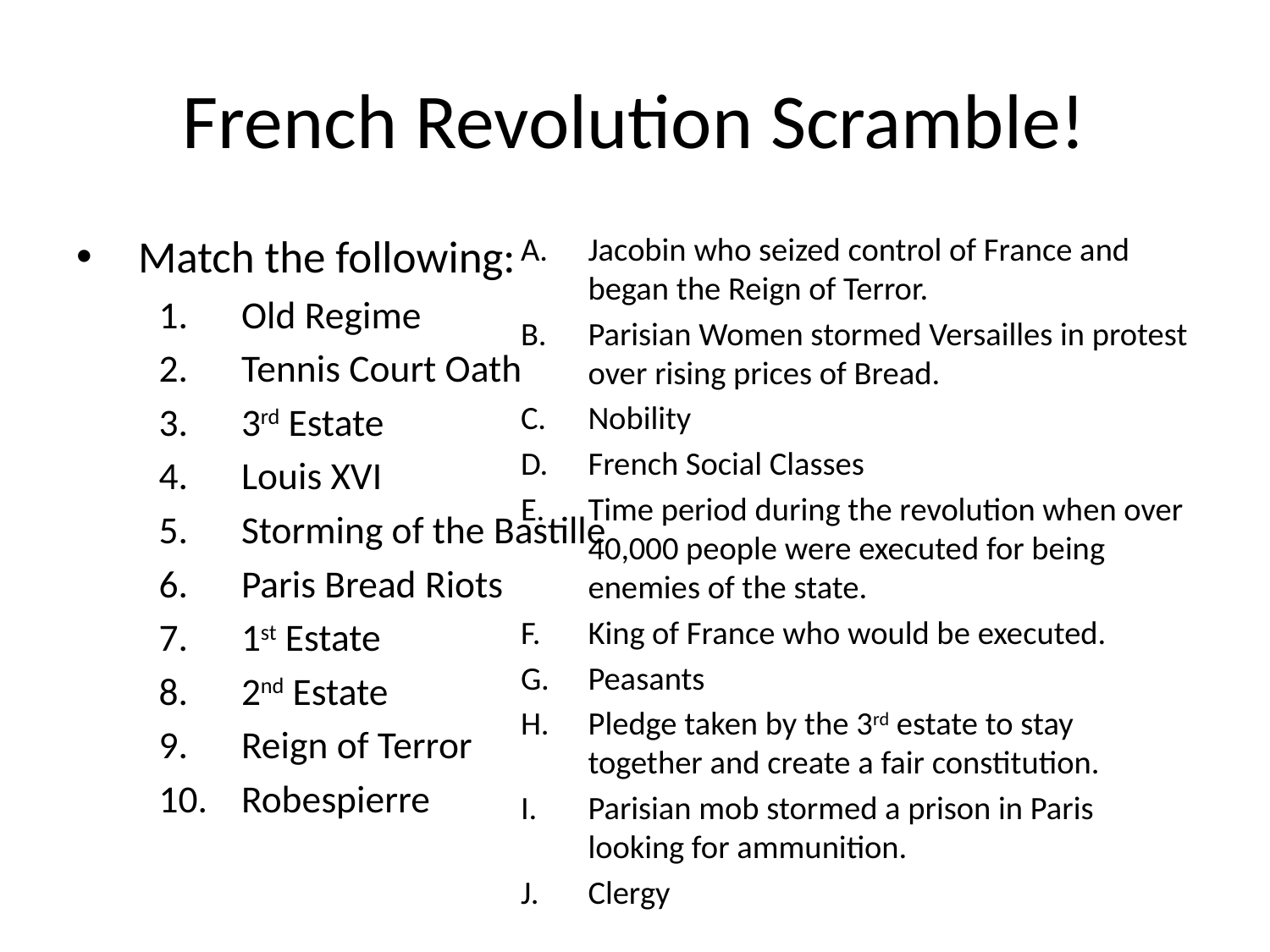

# French Revolution Scramble!
Match the following:
Old Regime
Tennis Court Oath
3rd Estate
Louis XVI
Storming of the Bastille
Paris Bread Riots
1st Estate
2nd Estate
Reign of Terror
Robespierre

Jacobin who seized control of France and began the Reign of Terror.
Parisian Women stormed Versailles in protest over rising prices of Bread.
Nobility
French Social Classes
Time period during the revolution when over 40,000 people were executed for being enemies of the state.
King of France who would be executed.
Peasants
Pledge taken by the 3rd estate to stay together and create a fair constitution.
Parisian mob stormed a prison in Paris looking for ammunition.
Clergy